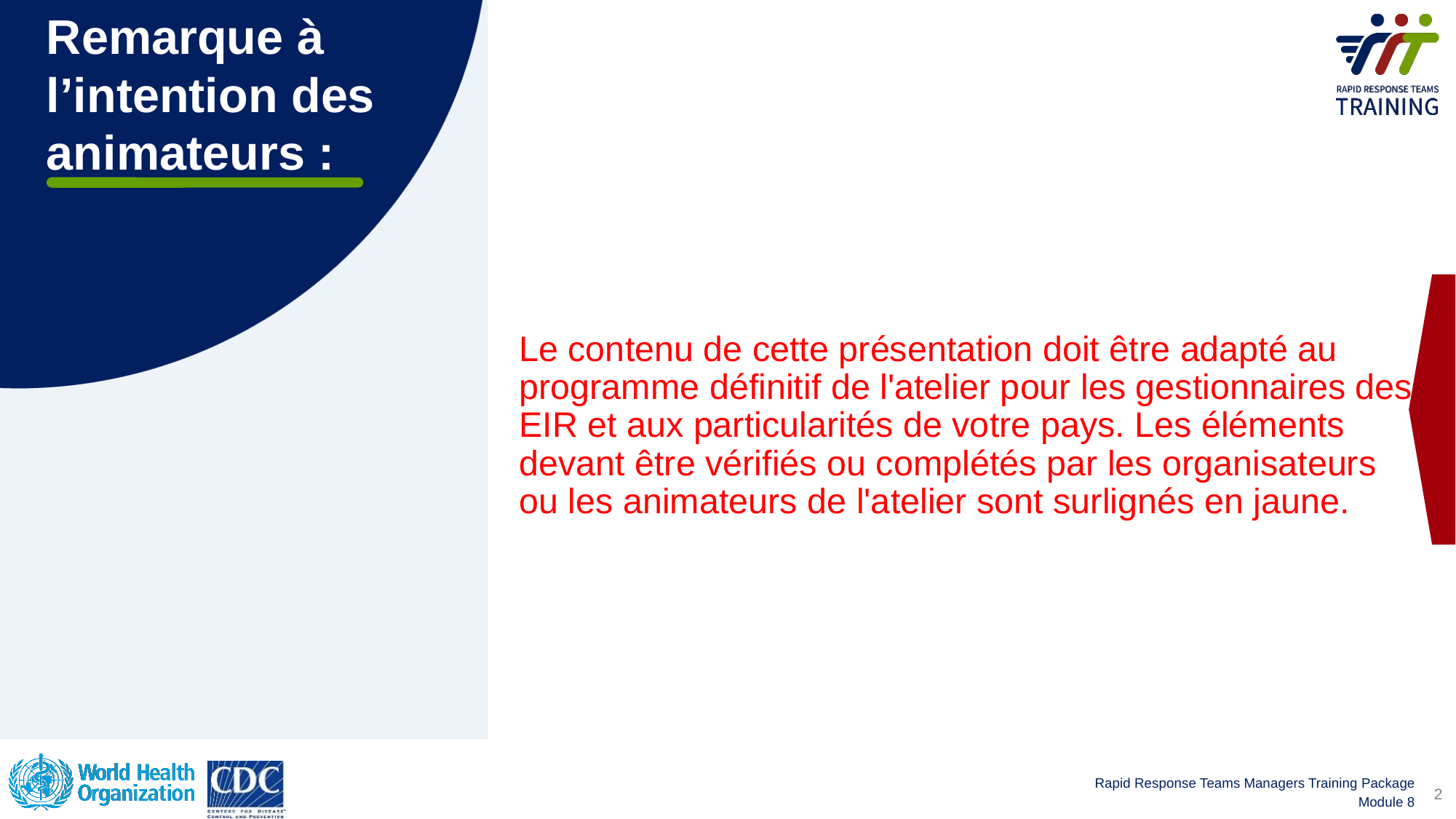

Remarque à l’intention des animateurs :

Le contenu de cette présentation doit être adapté au programme définitif de l'atelier pour les gestionnaires des EIR et aux particularités de votre pays. Les éléments devant être vérifiés ou complétés par les organisateurs ou les animateurs de l'atelier sont surlignés en jaune.
2